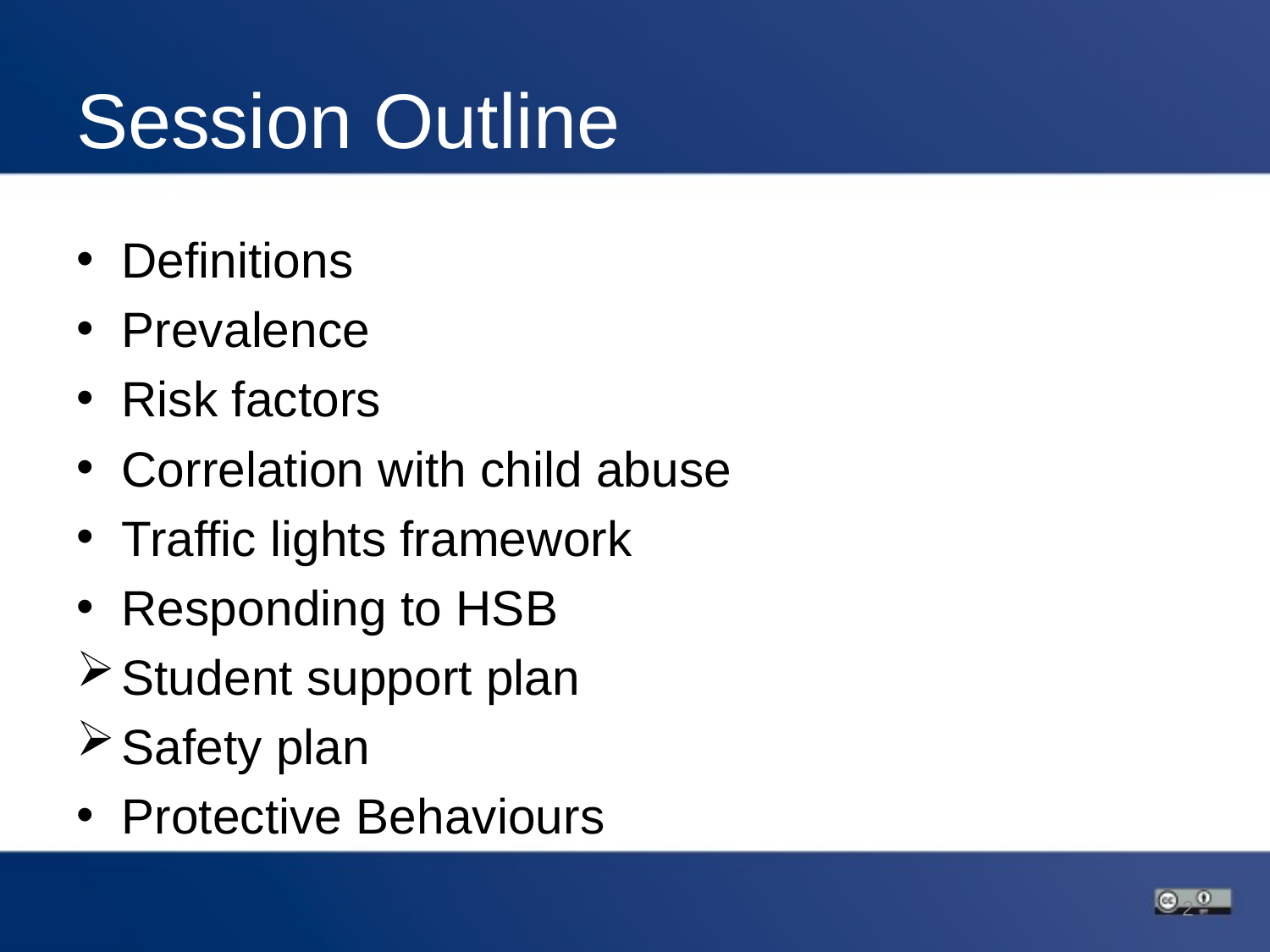

# Session Outline
Definitions
Prevalence
Risk factors
Correlation with child abuse
Traffic lights framework
Responding to HSB
Student support plan
Safety plan
Protective Behaviours

2